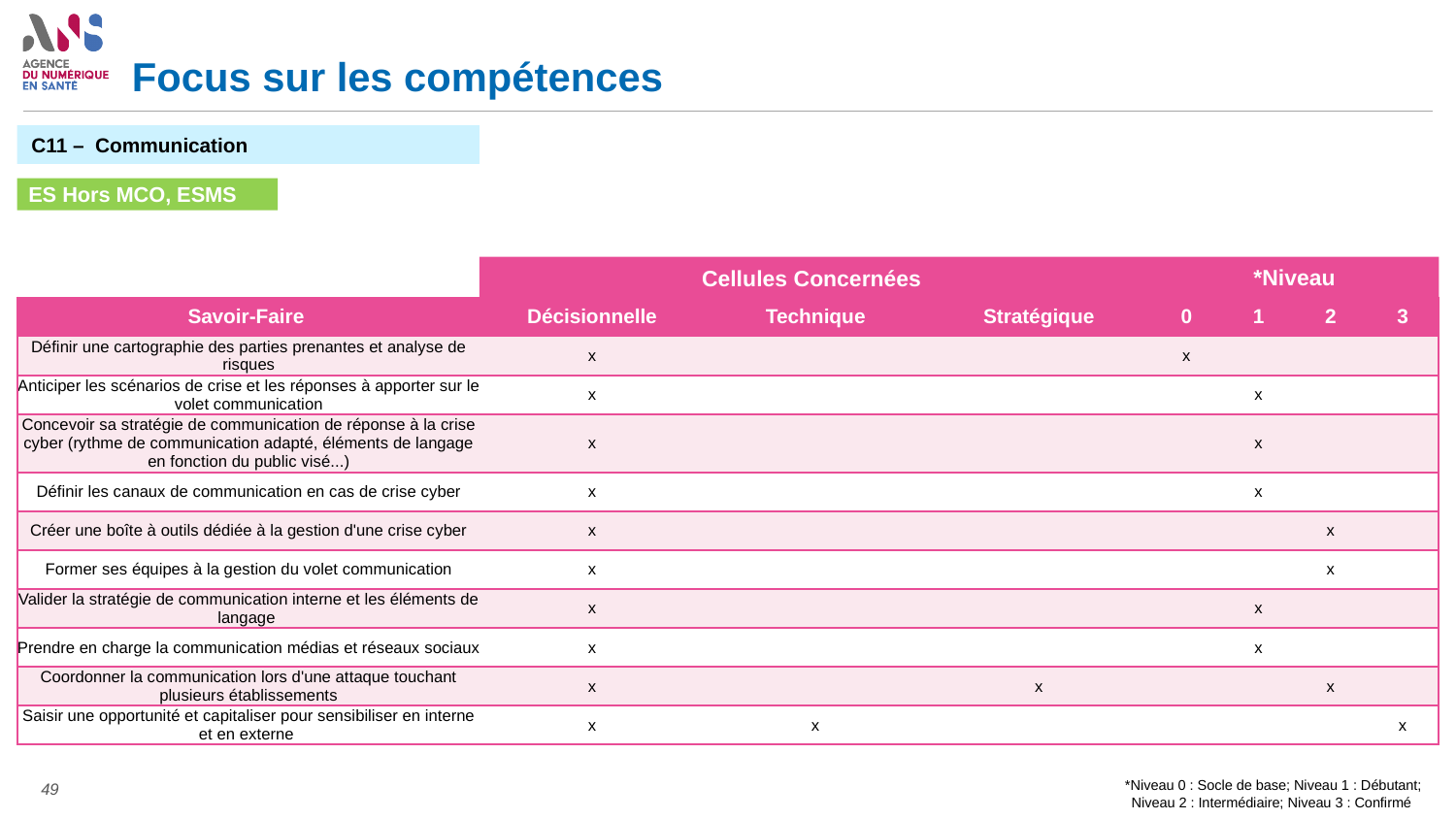

# Focus sur les compétences
C11 –  Communication
ES Hors MCO, ESMS
Cellules Concernées
*Niveau
| Savoir-Faire | Décisionnelle | Technique | Stratégique | 0 | 1 | 2 | 3 |
| --- | --- | --- | --- | --- | --- | --- | --- |
| Définir une cartographie des parties prenantes et analyse de risques | x |  |  | x |  |  |  |
| Anticiper les scénarios de crise et les réponses à apporter sur le volet communication | x |  |  |  | x |  |  |
| Concevoir sa stratégie de communication de réponse à la crise cyber (rythme de communication adapté, éléments de langage en fonction du public visé...) | x |  |  |  | x |  |  |
| Définir les canaux de communication en cas de crise cyber | x |  |  |  | x |  |  |
| Créer une boîte à outils dédiée à la gestion d'une crise cyber | x |  |  |  |  | x |  |
| Former ses équipes à la gestion du volet communication | x |  |  |  |  | x |  |
| Valider la stratégie de communication interne et les éléments de langage | x |  |  |  | x |  |  |
| Prendre en charge la communication médias et réseaux sociaux | x |  |  |  | x |  |  |
| Coordonner la communication lors d'une attaque touchant plusieurs établissements | x |  | x |  |  | x |  |
| Saisir une opportunité et capitaliser pour sensibiliser en interne et en externe | x | x |  |  |  |  | x |
*Niveau 0 : Socle de base; Niveau 1 : Débutant; Niveau 2 : Intermédiaire; Niveau 3 : Confirmé
49